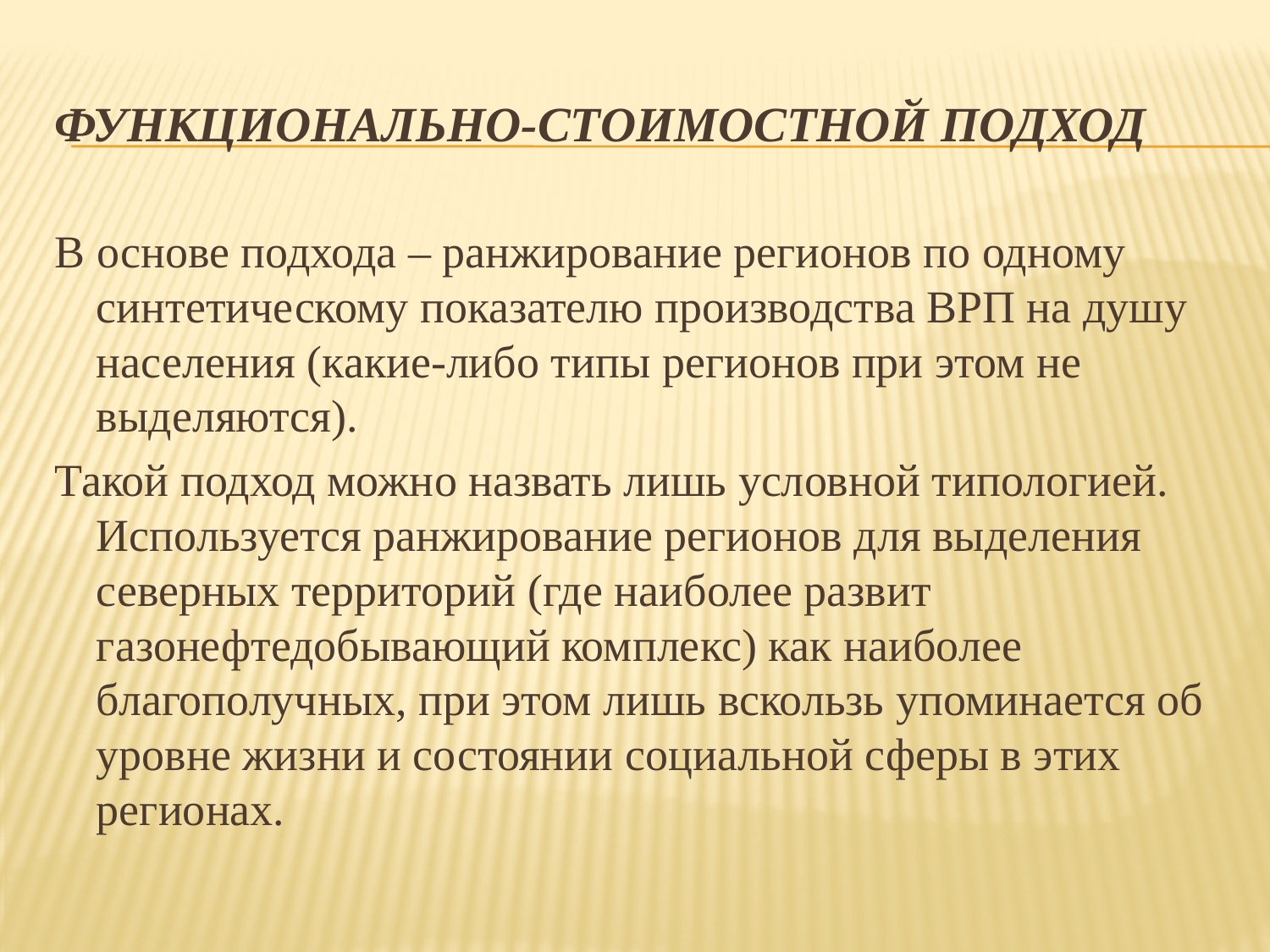

# Функционально-стоимостной подход
В основе подхода – ранжирование регионов по одному синтетическому показателю производства ВРП на душу населения (какие-либо типы регионов при этом не выделяются).
Такой подход можно назвать лишь условной типологией. Используется ранжирование регионов для выделения северных территорий (где наиболее развит газонефтедобывающий комплекс) как наиболее благополучных, при этом лишь вскользь упоминается об уровне жизни и состоянии социальной сферы в этих регионах.